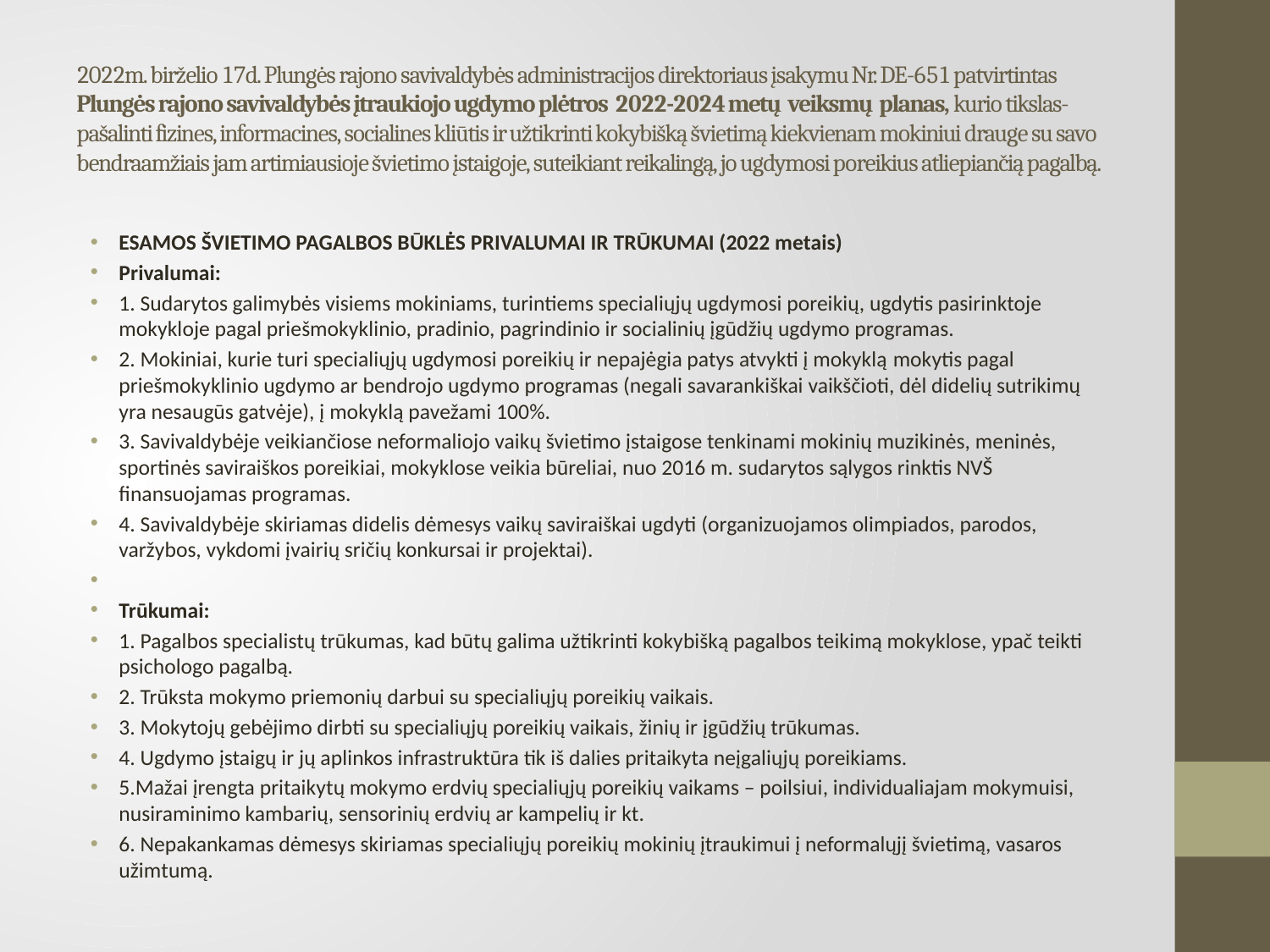

# 2022m. birželio 17d. Plungės rajono savivaldybės administracijos direktoriaus įsakymu Nr. DE-651 patvirtintas Plungės rajono savivaldybės įtraukiojo ugdymo plėtros  2022-2024 metų  veiksmų  planas, kurio tikslas- pašalinti fizines, informacines, socialines kliūtis ir užtikrinti kokybišką švietimą kiekvienam mokiniui drauge su savo bendraamžiais jam artimiausioje švietimo įstaigoje, suteikiant reikalingą, jo ugdymosi poreikius atliepiančią pagalbą.
ESAMOS ŠVIETIMO PAGALBOS BŪKLĖS PRIVALUMAI IR TRŪKUMAI (2022 metais)
Privalumai:
1. Sudarytos galimybės visiems mokiniams, turintiems specialiųjų ugdymosi poreikių, ugdytis pasirinktoje mokykloje pagal priešmokyklinio, pradinio, pagrindinio ir socialinių įgūdžių ugdymo programas.
2. Mokiniai, kurie turi specialiųjų ugdymosi poreikių ir nepajėgia patys atvykti į mokyklą mokytis pagal priešmokyklinio ugdymo ar bendrojo ugdymo programas (negali savarankiškai vaikščioti, dėl didelių sutrikimų yra nesaugūs gatvėje), į mokyklą pavežami 100%.
3. Savivaldybėje veikiančiose neformaliojo vaikų švietimo įstaigose tenkinami mokinių muzikinės, meninės, sportinės saviraiškos poreikiai, mokyklose veikia būreliai, nuo 2016 m. sudarytos sąlygos rinktis NVŠ finansuojamas programas.
4. Savivaldybėje skiriamas didelis dėmesys vaikų saviraiškai ugdyti (organizuojamos olimpiados, parodos, varžybos, vykdomi įvairių sričių konkursai ir projektai).

Trūkumai:
1. Pagalbos specialistų trūkumas, kad būtų galima užtikrinti kokybišką pagalbos teikimą mokyklose, ypač teikti psichologo pagalbą.
2. Trūksta mokymo priemonių darbui su specialiųjų poreikių vaikais.
3. Mokytojų gebėjimo dirbti su specialiųjų poreikių vaikais, žinių ir įgūdžių trūkumas.
4. Ugdymo įstaigų ir jų aplinkos infrastruktūra tik iš dalies pritaikyta neįgaliųjų poreikiams.
5.Mažai įrengta pritaikytų mokymo erdvių specialiųjų poreikių vaikams – poilsiui, individualiajam mokymuisi, nusiraminimo kambarių, sensorinių erdvių ar kampelių ir kt.
6. Nepakankamas dėmesys skiriamas specialiųjų poreikių mokinių įtraukimui į neformalųjį švietimą, vasaros užimtumą.